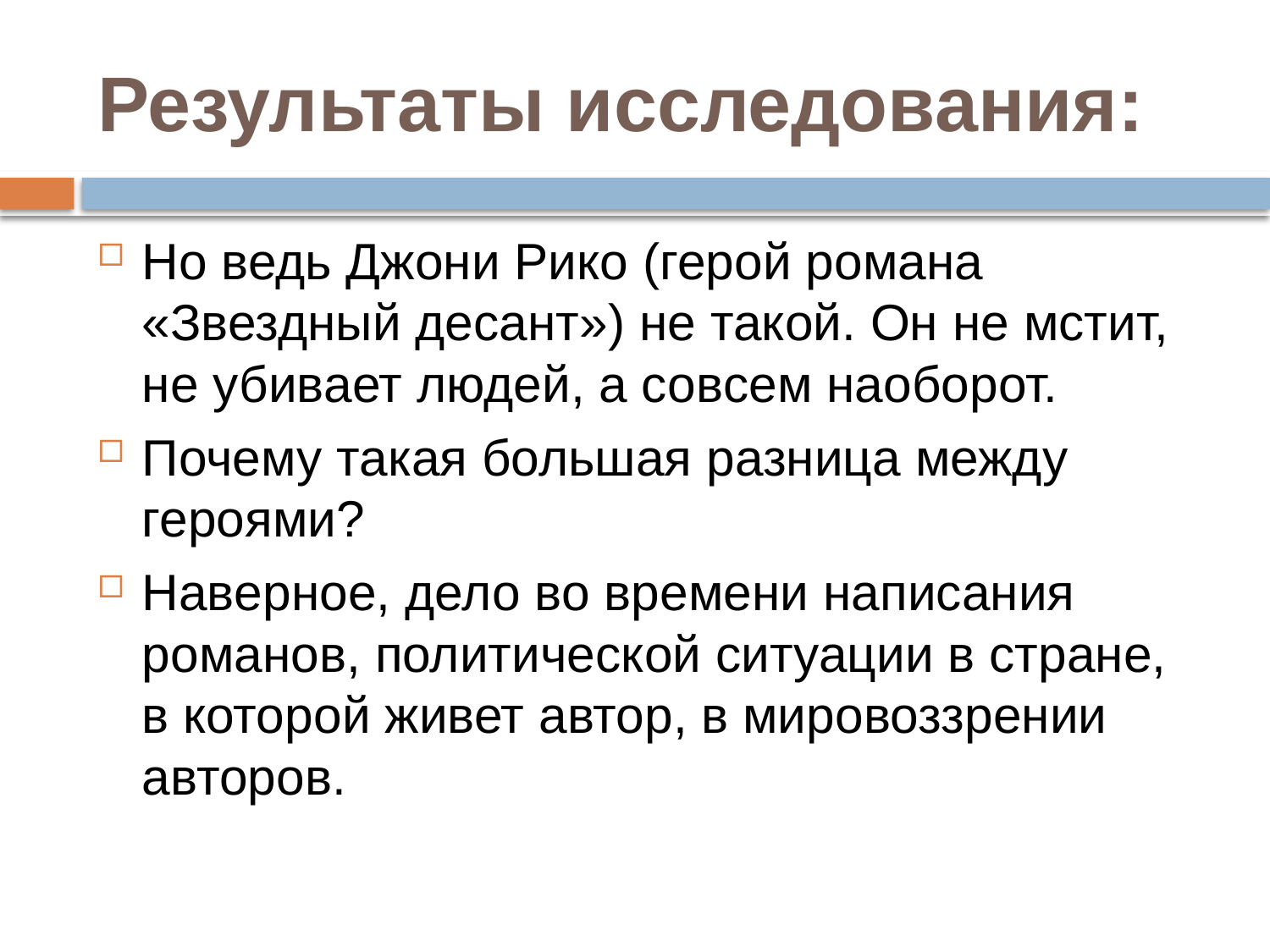

# Результаты исследования:
Но ведь Джони Рико (герой романа «Звездный десант») не такой. Он не мстит, не убивает людей, а совсем наоборот.
Почему такая большая разница между героями?
Наверное, дело во времени написания романов, политической ситуации в стране, в которой живет автор, в мировоззрении авторов.